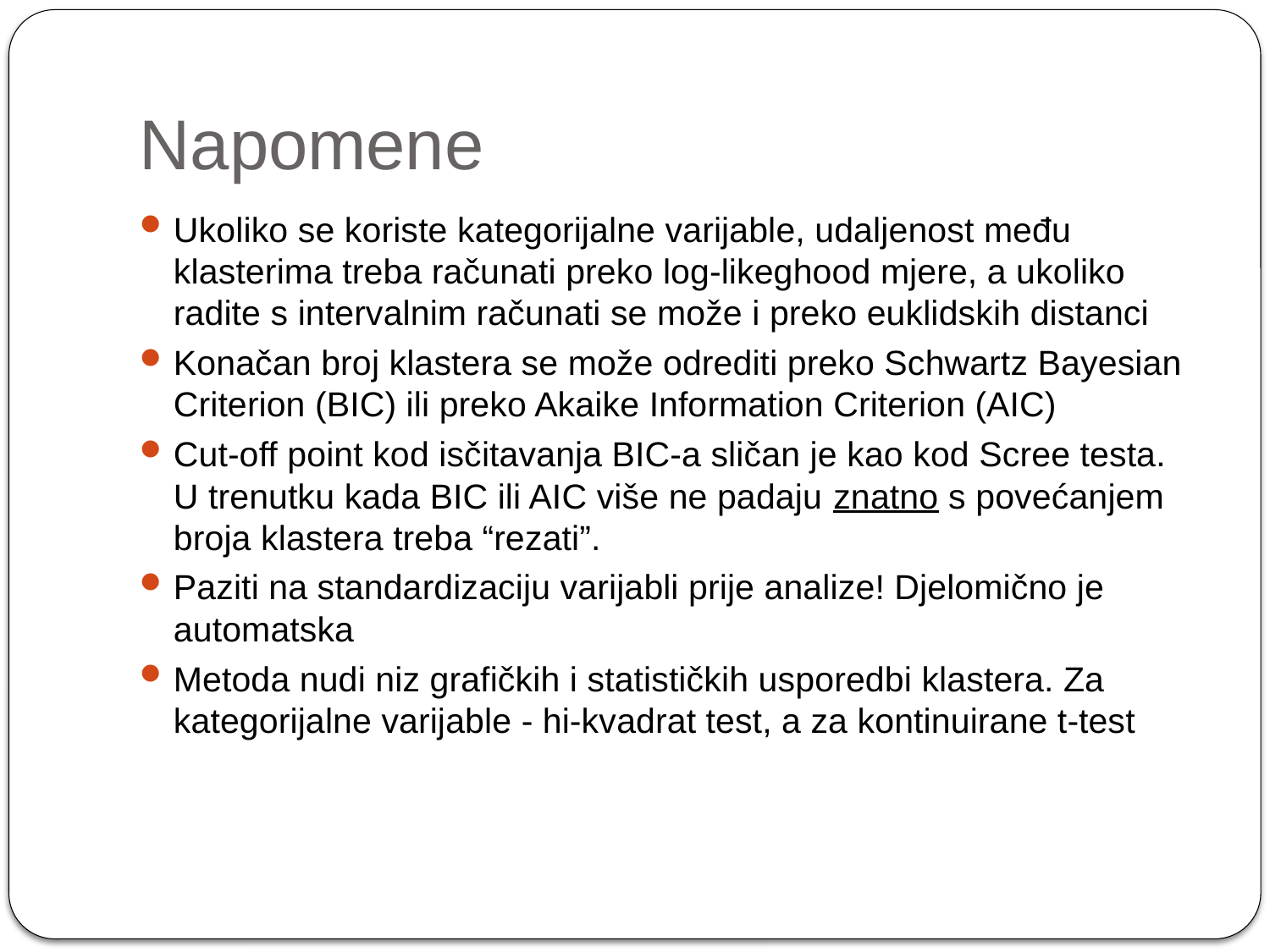

# Napomene
Ukoliko se koriste kategorijalne varijable, udaljenost među klasterima treba računati preko log-likeghood mjere, a ukoliko radite s intervalnim računati se može i preko euklidskih distanci
Konačan broj klastera se može odrediti preko Schwartz Bayesian Criterion (BIC) ili preko Akaike Information Criterion (AIC)
Cut-off point kod isčitavanja BIC-a sličan je kao kod Scree testa. U trenutku kada BIC ili AIC više ne padaju znatno s povećanjem broja klastera treba “rezati”.
Paziti na standardizaciju varijabli prije analize! Djelomično je automatska
Metoda nudi niz grafičkih i statističkih usporedbi klastera. Za kategorijalne varijable - hi-kvadrat test, a za kontinuirane t-test